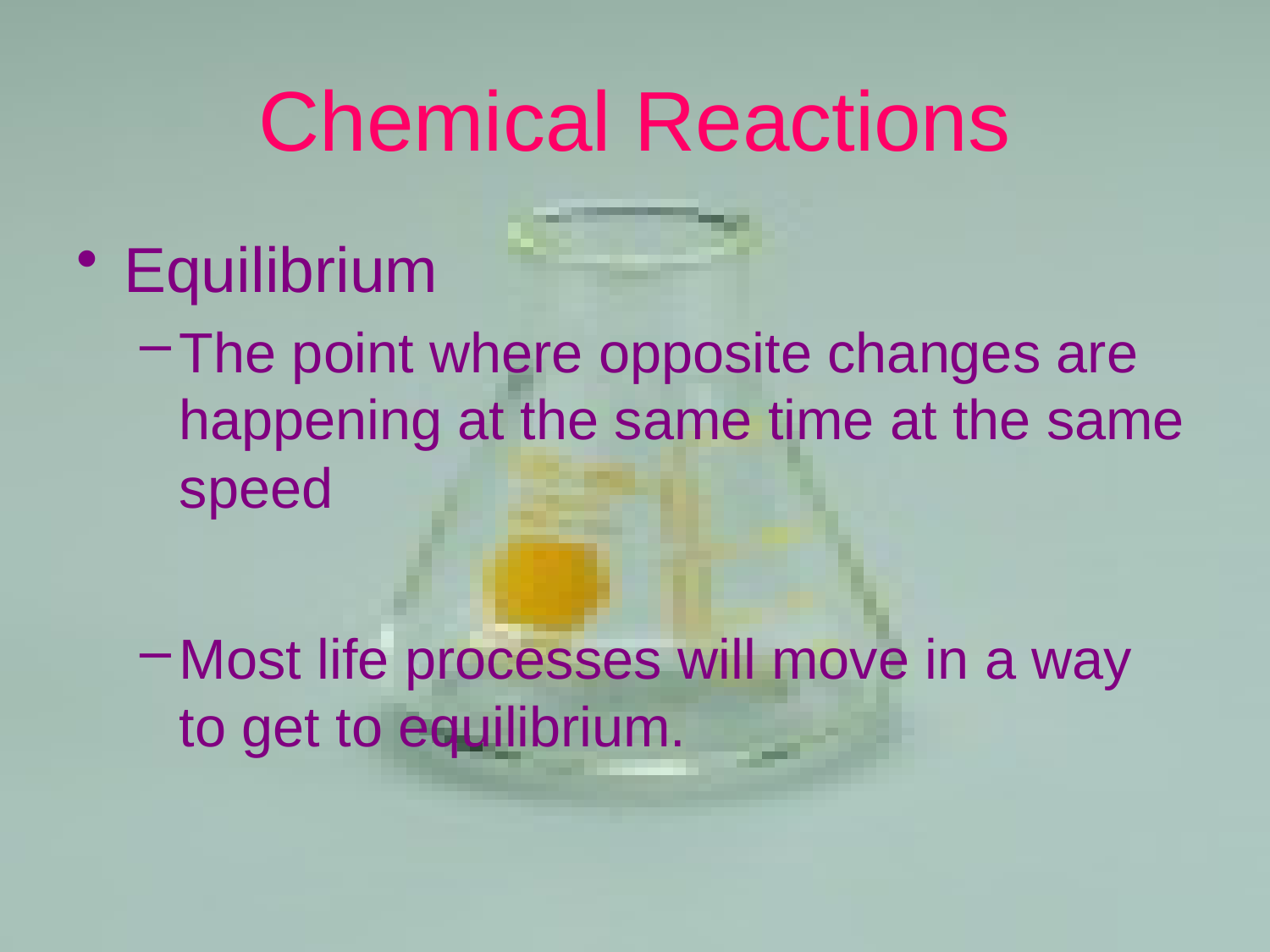

# Chemical Reactions
Equilibrium
The point where opposite changes are happening at the same time at the same speed

Most life processes will move in a way to get to equilibrium.